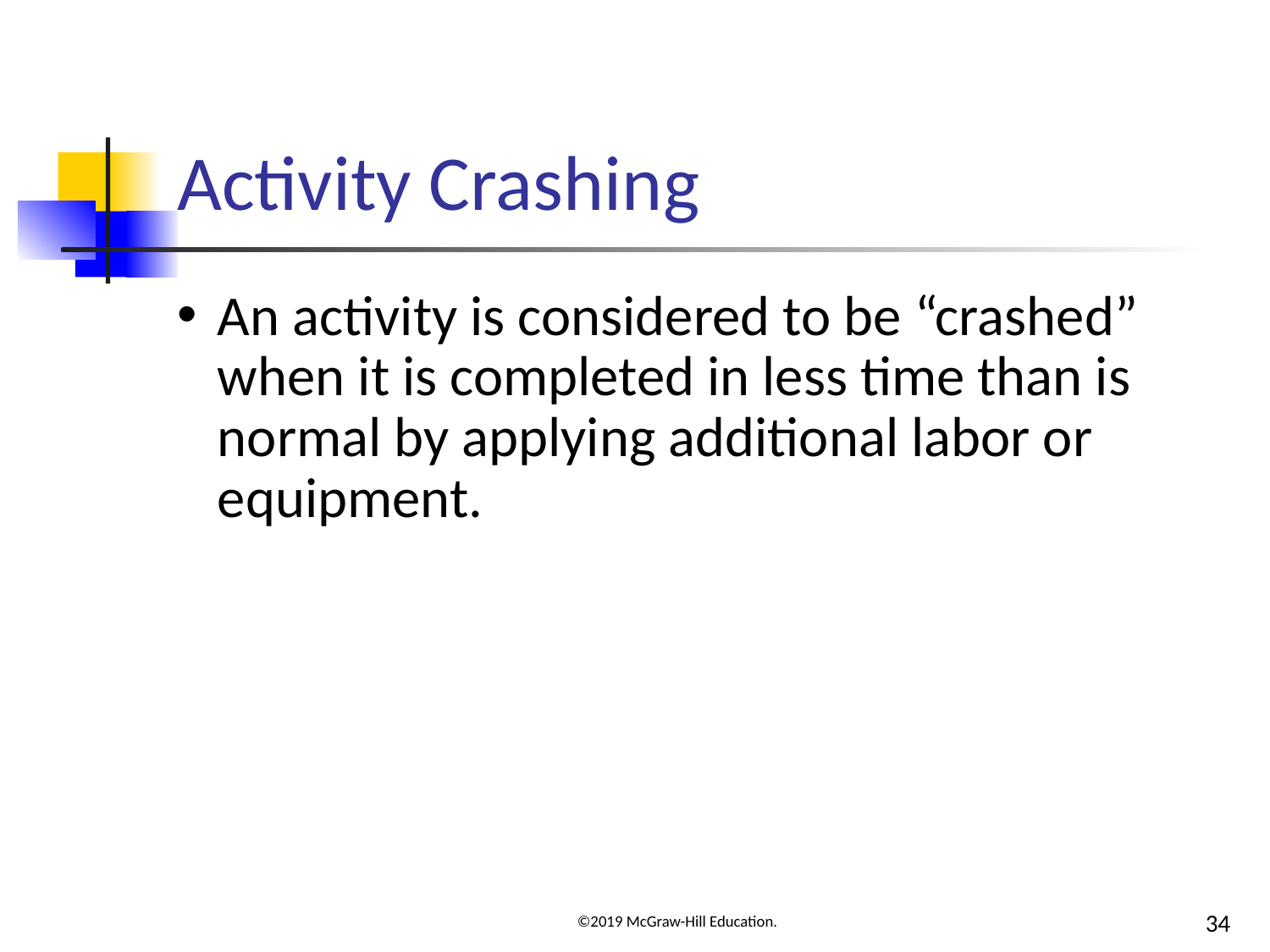

# Activity Crashing
An activity is considered to be “crashed” when it is completed in less time than is normal by applying additional labor or equipment.